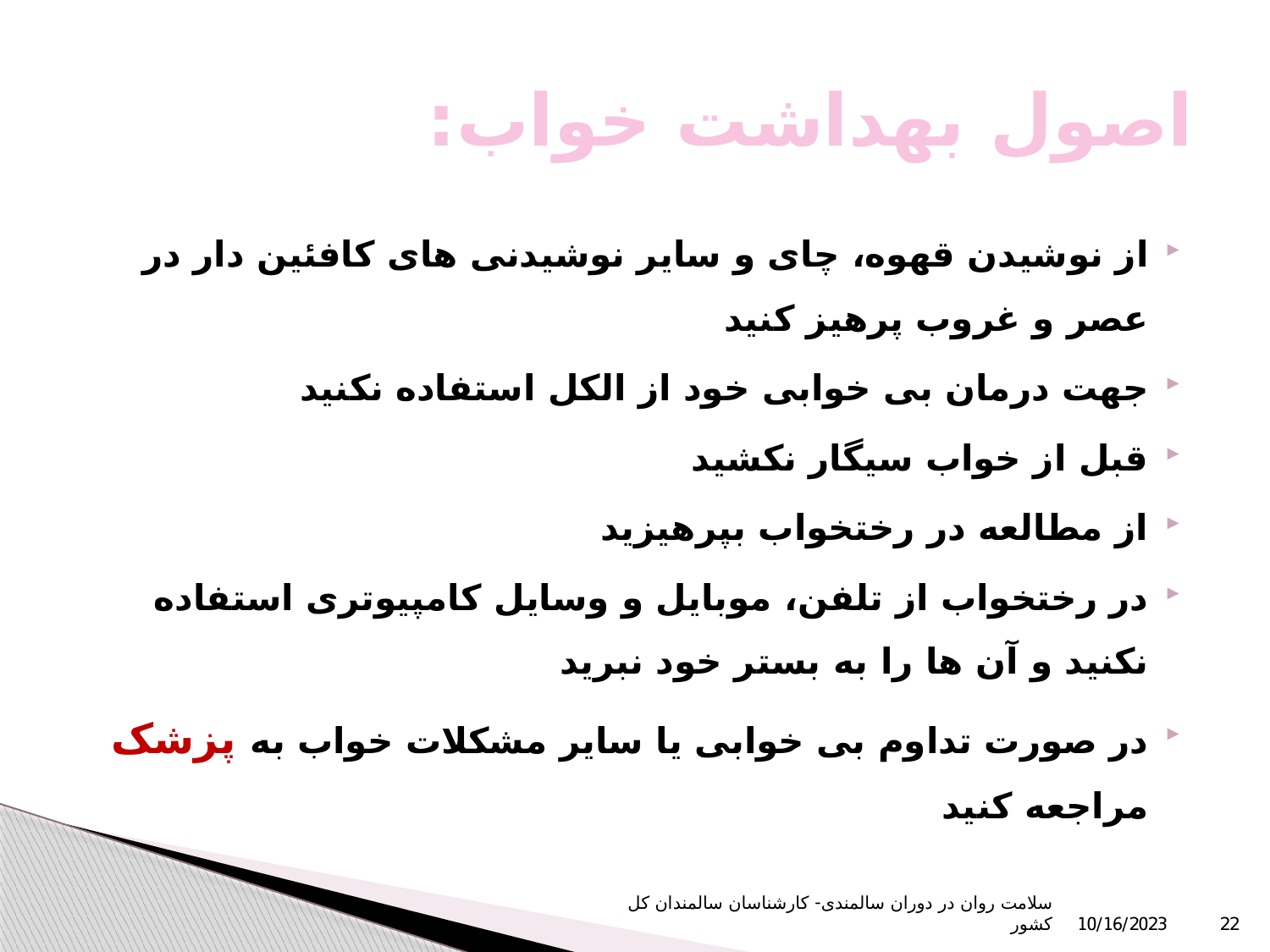

# اصول بهداشت خواب:
از نوشیدن قهوه، چای و سایر نوشیدنی های کافئین دار در عصر و غروب پرهیز کنید
جهت درمان بی خوابی خود از الکل استفاده نکنید
قبل از خواب سیگار نکشید
از مطالعه در رختخواب بپرهیزید
در رختخواب از تلفن، موبایل و وسایل کامپیوتری استفاده نکنید و آن ها را به بستر خود نبرید
در صورت تداوم بی خوابی یا سایر مشکلات خواب به پزشک مراجعه کنید
سلامت روان در دوران سالمندی- کارشناسان سالمندان کل کشور
10/16/2023
22